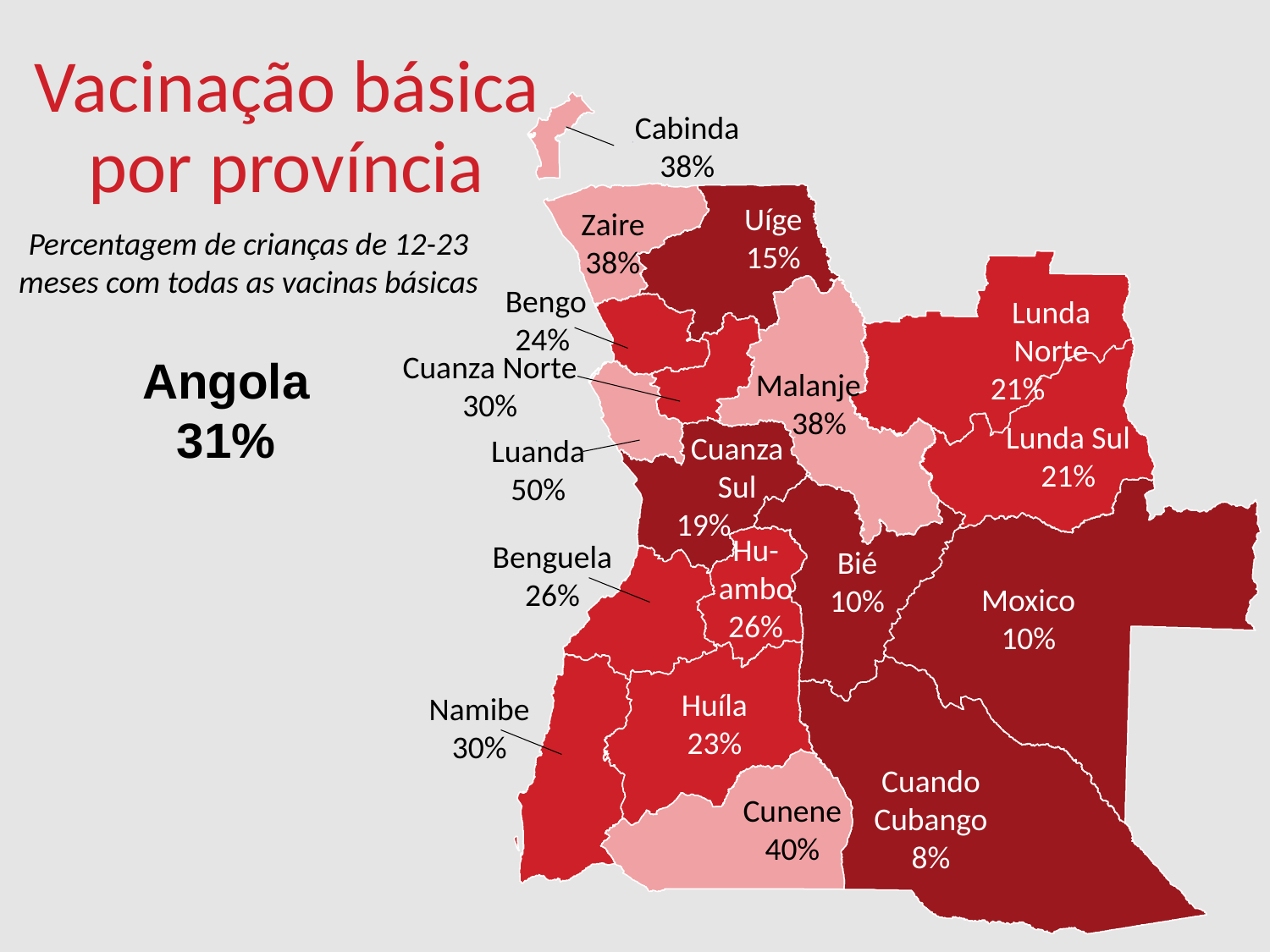

Vacinação básica por província

Cabinda
38%
Uíge
15%
Zaire
38%
Percentagem de crianças de 12-23 meses com todas as vacinas básicas
Bengo
24%
Lunda Norte
21%
Cuanza Norte
30%
Angola
31%
Malanje
   38%
Lunda Sul
21%
Cuanza Sul
19%
Luanda
50%
Hu-
ambo
26%
Benguela
26%
Bié
10%
Moxico
10%
Huíla
23%
Namibe
30%
Cuando Cubango
8%
Cunene
40%